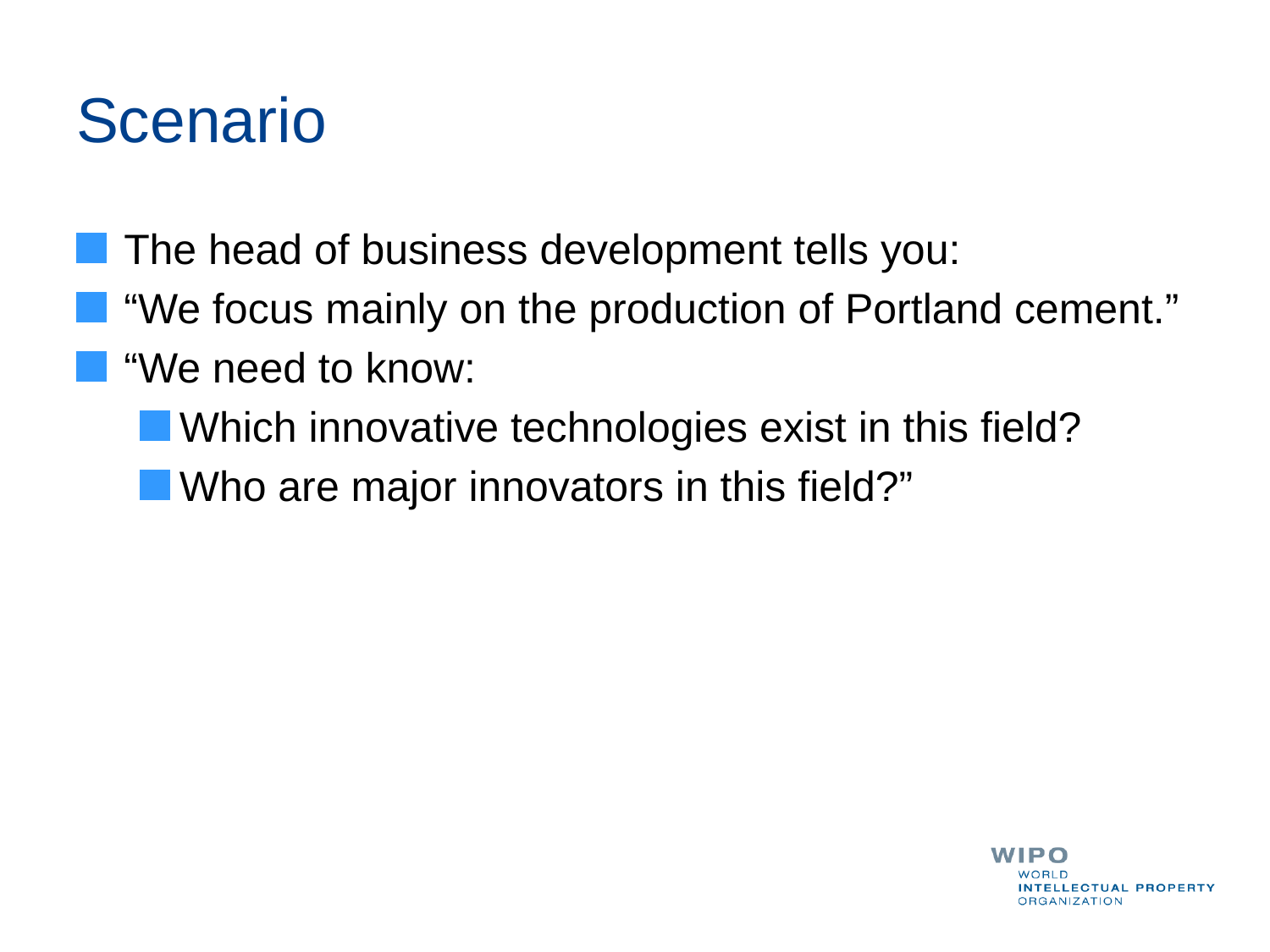

# Scenario
The head of business development tells you:
“We focus mainly on the production of Portland cement.”
“We need to know:
Which innovative technologies exist in this field?
Who are major innovators in this field?”